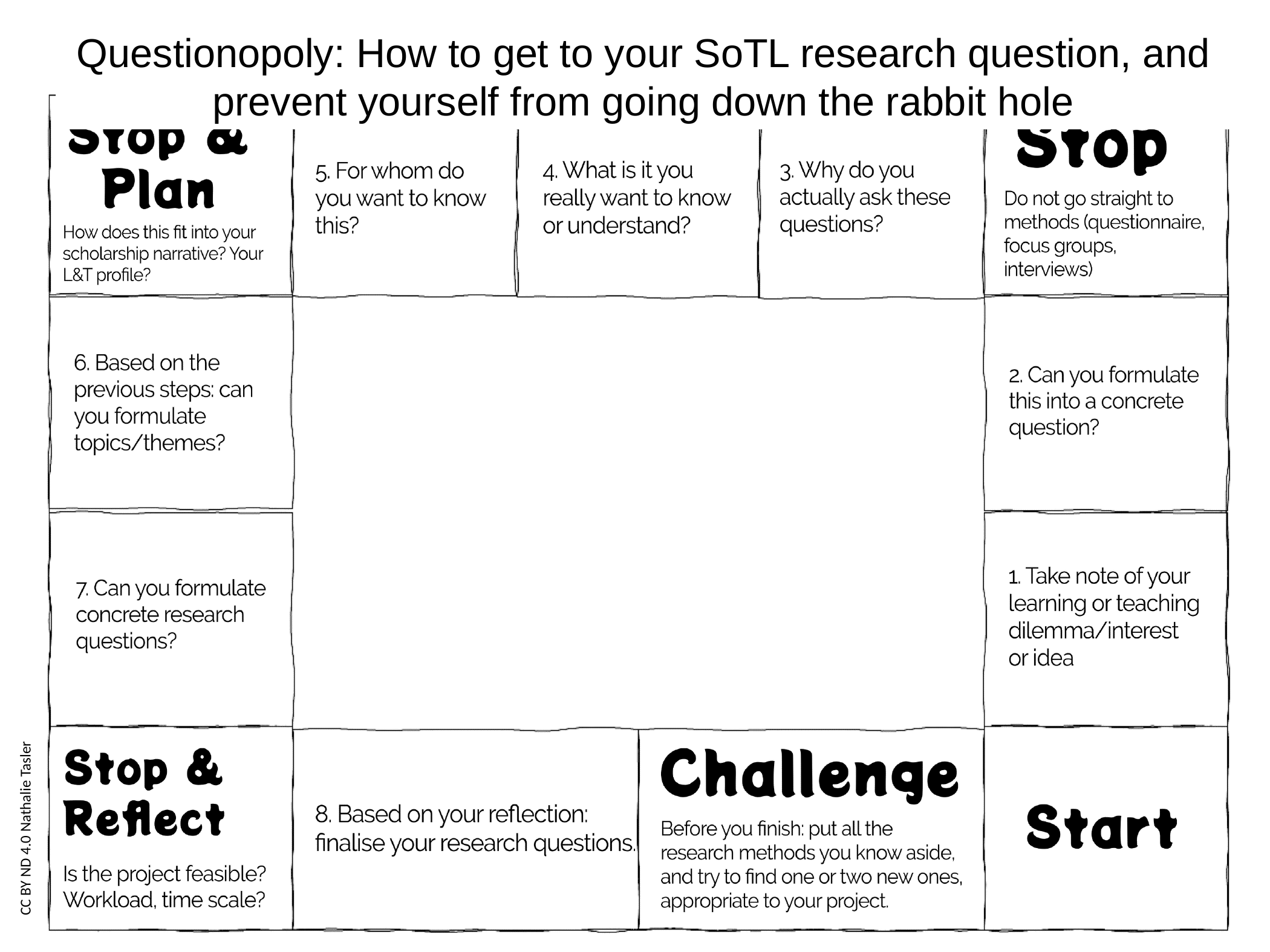

Questionopoly: How to get to your SoTL research question, and prevent yourself from going down the rabbit hole
CC BY ND 4.0 Nathalie Tasler